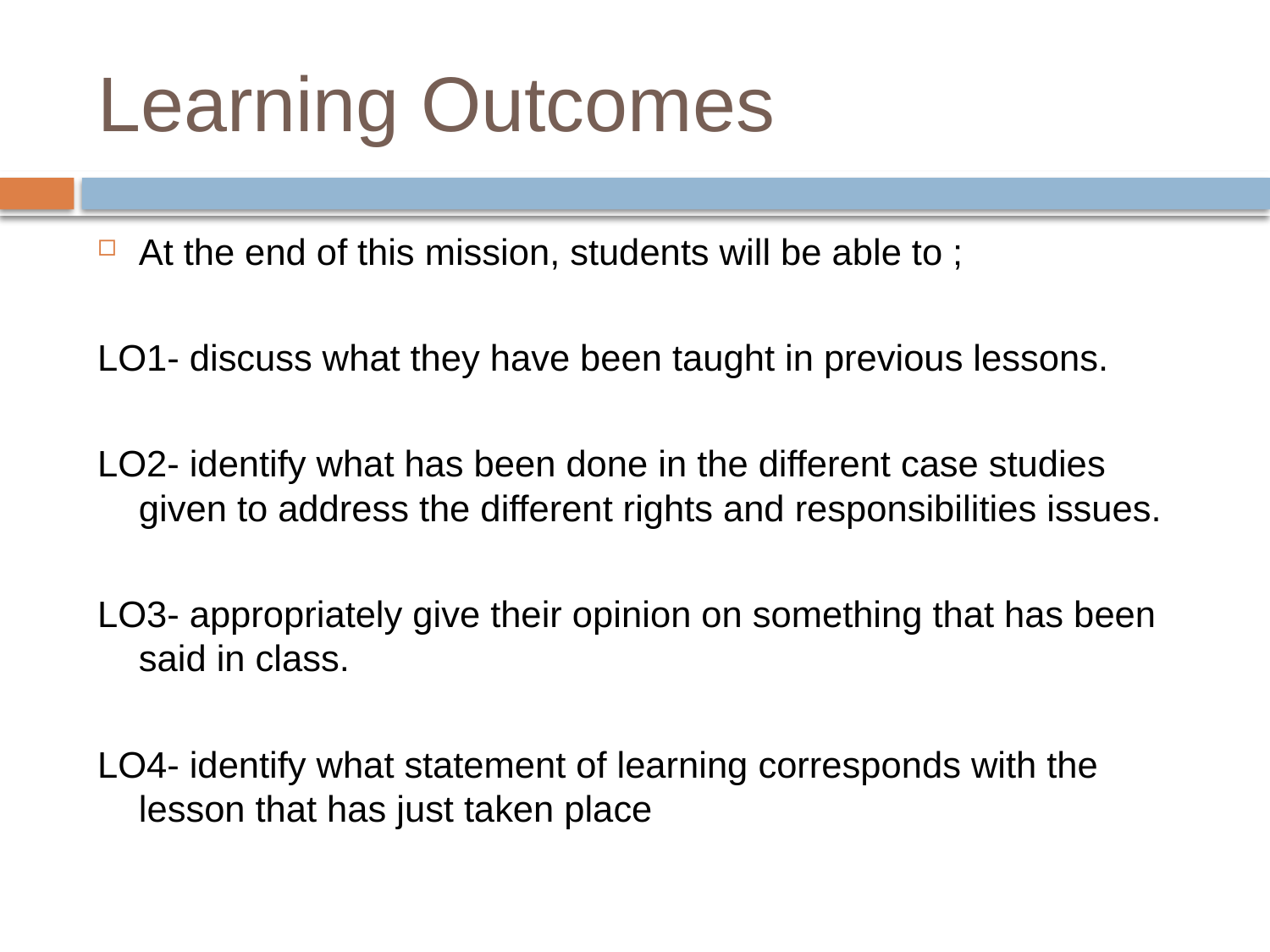

# Learning Outcomes
At the end of this mission, students will be able to ;

LO1- discuss what they have been taught in previous lessons.

LO2- identify what has been done in the different case studies given to address the different rights and responsibilities issues.

LO3- appropriately give their opinion on something that has been said in class.

LO4- identify what statement of learning corresponds with the lesson that has just taken place